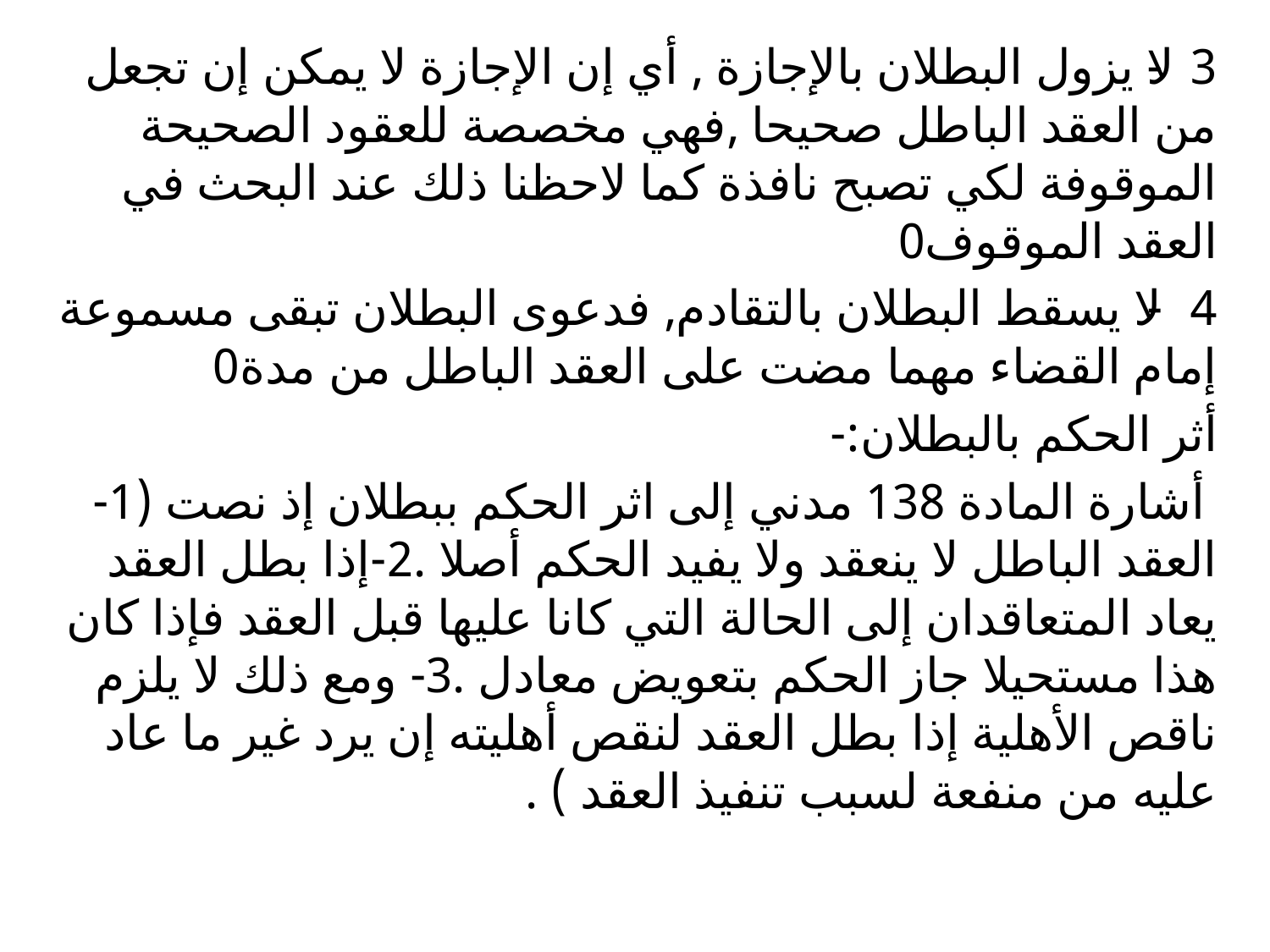

3-لا يزول البطلان بالإجازة , أي إن الإجازة لا يمكن إن تجعل من العقد الباطل صحيحا ,فهي مخصصة للعقود الصحيحة الموقوفة لكي تصبح نافذة كما لاحظنا ذلك عند البحث في العقد الموقوف0
4- لا يسقط البطلان بالتقادم, فدعوى البطلان تبقى مسموعة إمام القضاء مهما مضت على العقد الباطل من مدة0
أثر الحكم بالبطلان:-
 أشارة المادة 138 مدني إلى اثر الحكم ببطلان إذ نصت (1-العقد الباطل لا ينعقد ولا يفيد الحكم أصلا .2-إذا بطل العقد يعاد المتعاقدان إلى الحالة التي كانا عليها قبل العقد فإذا كان هذا مستحيلا جاز الحكم بتعويض معادل .3- ومع ذلك لا يلزم ناقص الأهلية إذا بطل العقد لنقص أهليته إن يرد غير ما عاد عليه من منفعة لسبب تنفيذ العقد ) .